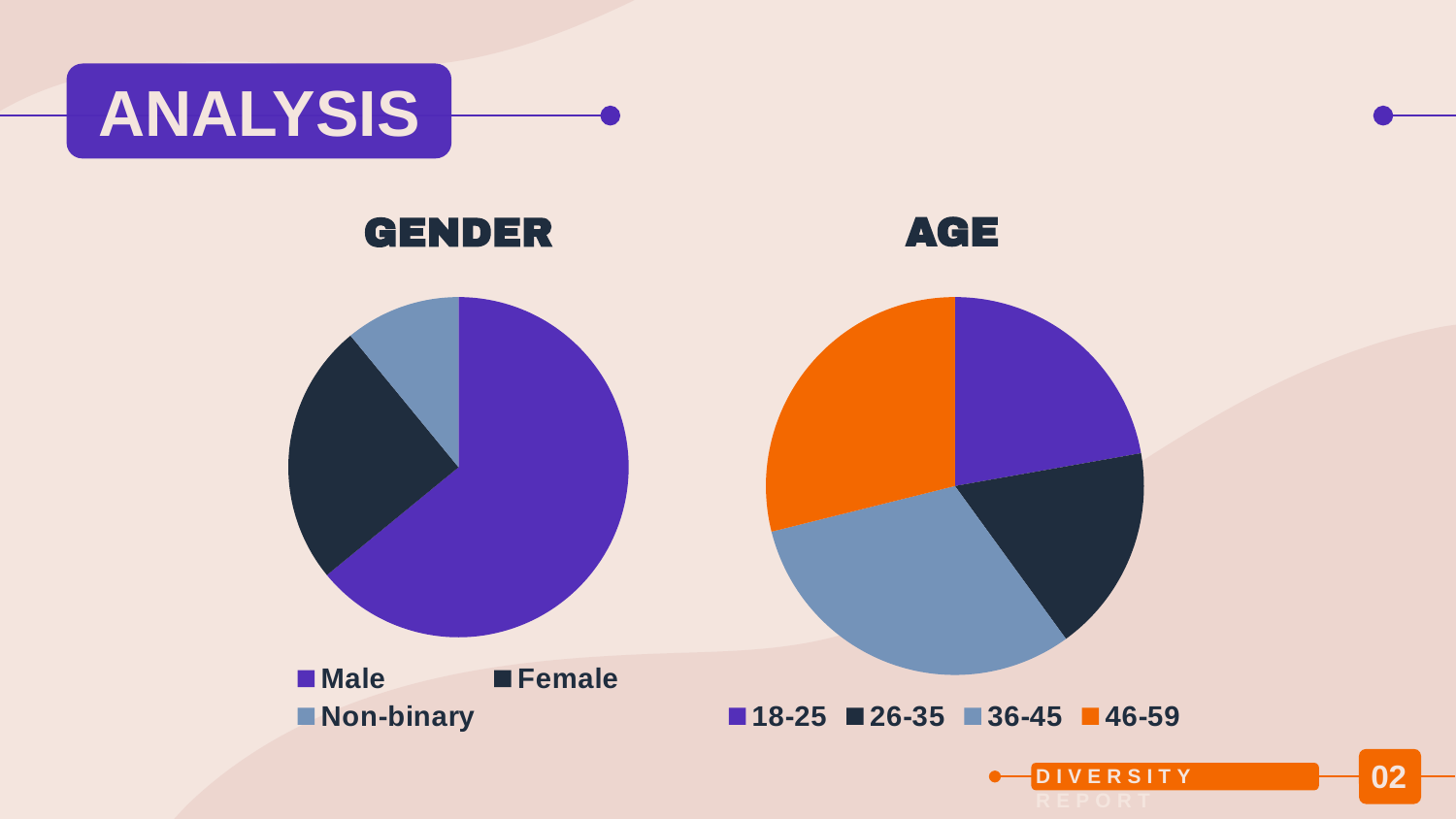

ANALYSIS
AGE
GENDER

### Chart

| Category | Sales |
|---|---|
| Male | 8.2 |
| Female | 3.2 |
| Non-binary | 1.4 |

### Chart

| Category | Number of employees |
|---|---|
| 18-25 | 500.0 |
| 26-35 | 400.0 |
| 36-45 | 700.0 |
| 46-59 | 650.0 |
02

DIVERSITY REPORT